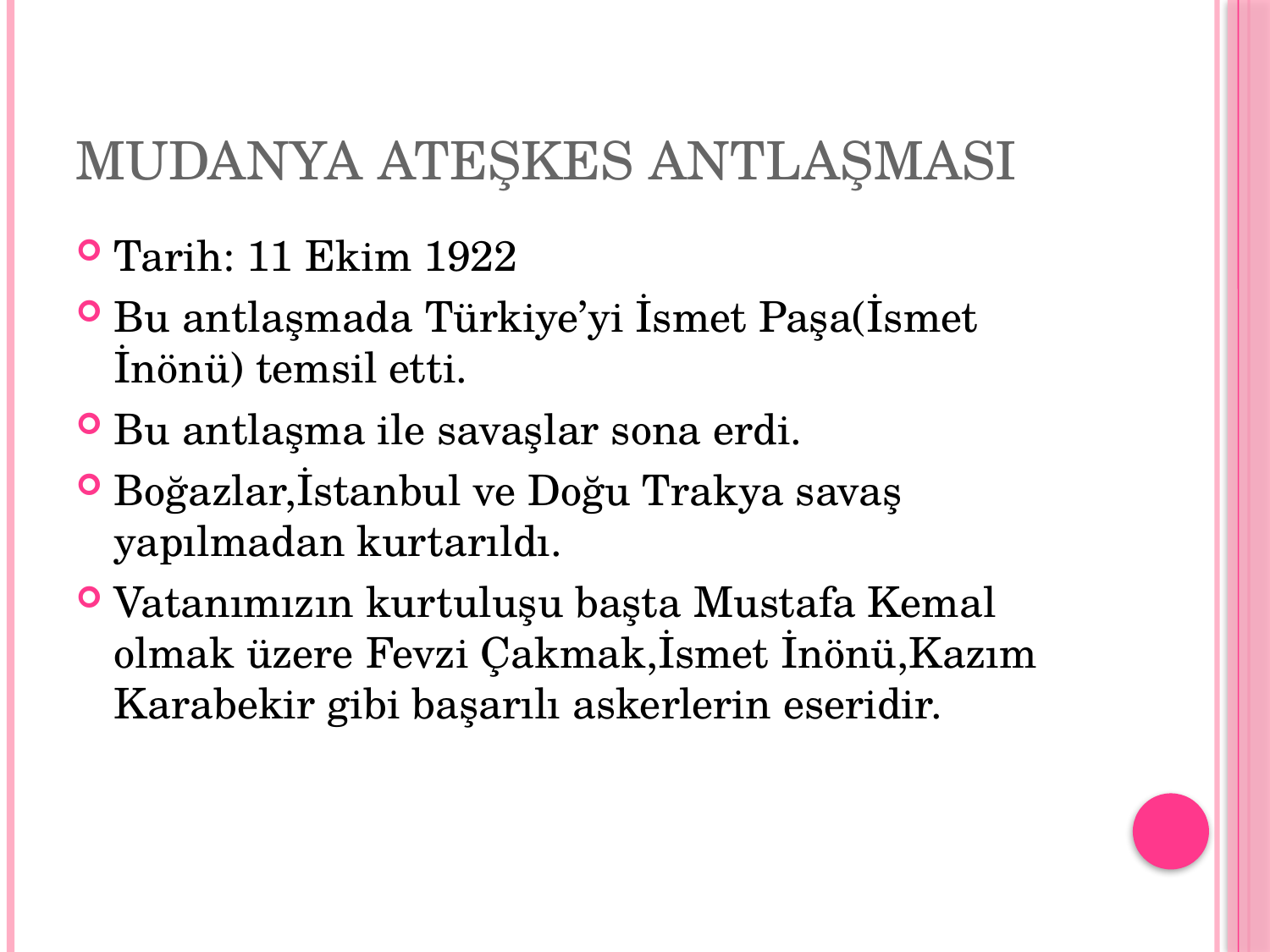

# MUDANYA ATEŞKES ANTLAŞMASI
Tarih: 11 Ekim 1922
Bu antlaşmada Türkiye’yi İsmet Paşa(İsmet İnönü) temsil etti.
Bu antlaşma ile savaşlar sona erdi.
Boğazlar,İstanbul ve Doğu Trakya savaş yapılmadan kurtarıldı.
Vatanımızın kurtuluşu başta Mustafa Kemal olmak üzere Fevzi Çakmak,İsmet İnönü,Kazım Karabekir gibi başarılı askerlerin eseridir.